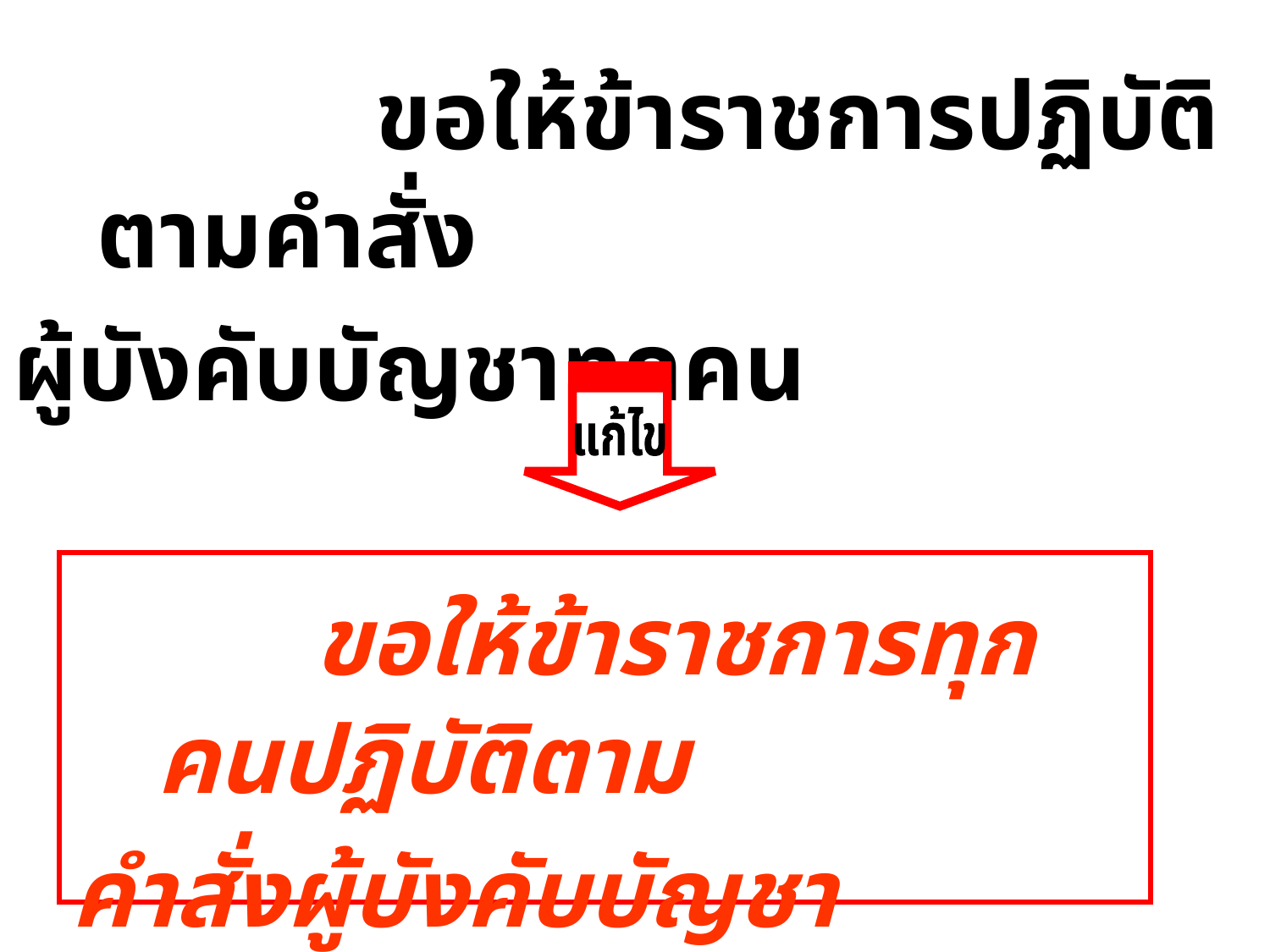

ขอให้ข้าราชการปฏิบัติตามคำสั่ง
ผู้บังคับบัญชาทุกคน

แก้ไข

        ขอให้ข้าราชการทุกคนปฏิบัติตาม
คำสั่งผู้บังคับบัญชา